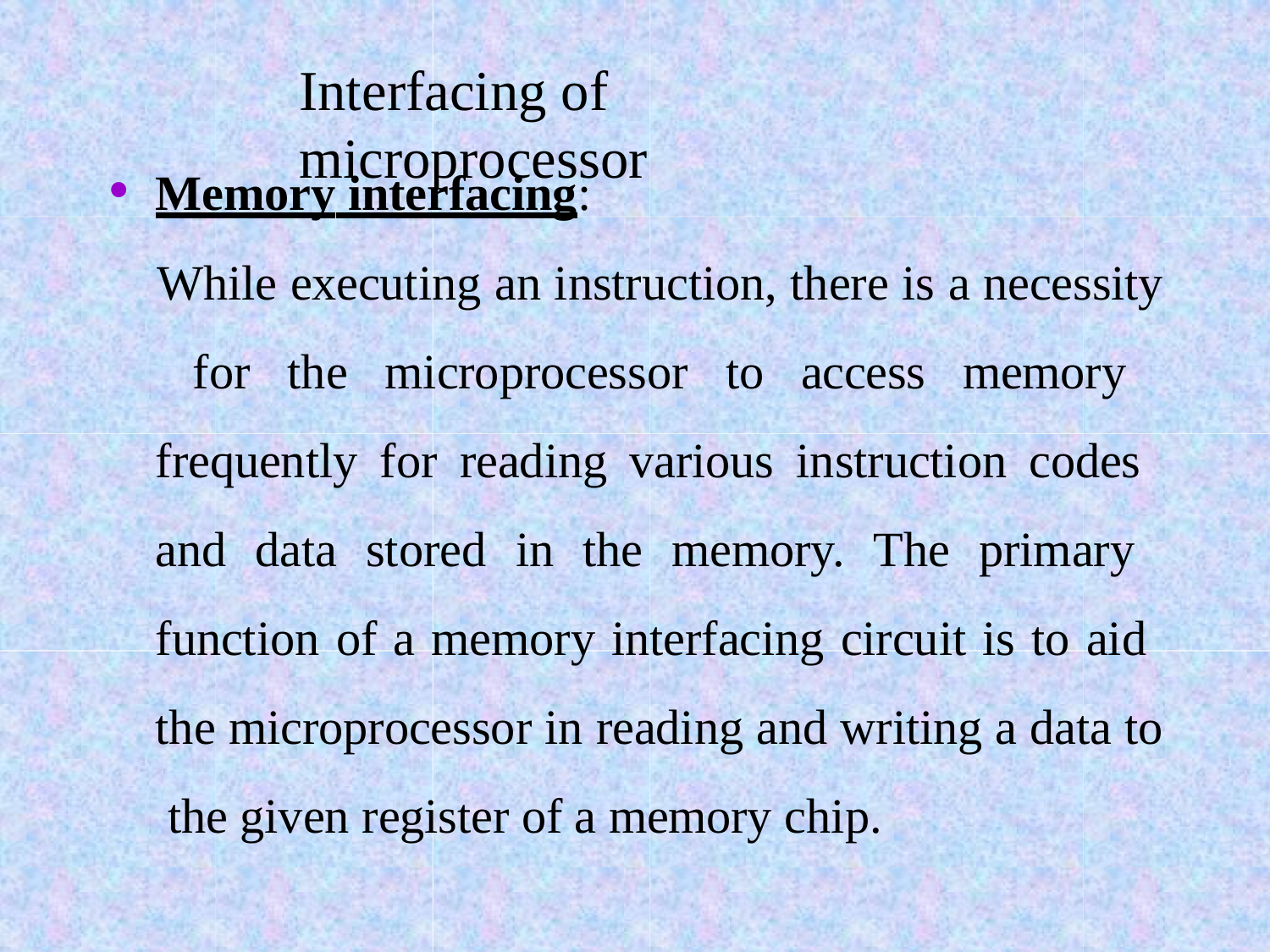

# Interfacing of microprocessor
Memory interfacing:
While executing an instruction, there is a necessity  for the microprocessor to access memory  frequently for reading various instruction codes  and data stored in the memory. The primary  function of a memory interfacing circuit is to aid  the microprocessor in reading and writing a data to  the given register of a memory chip.